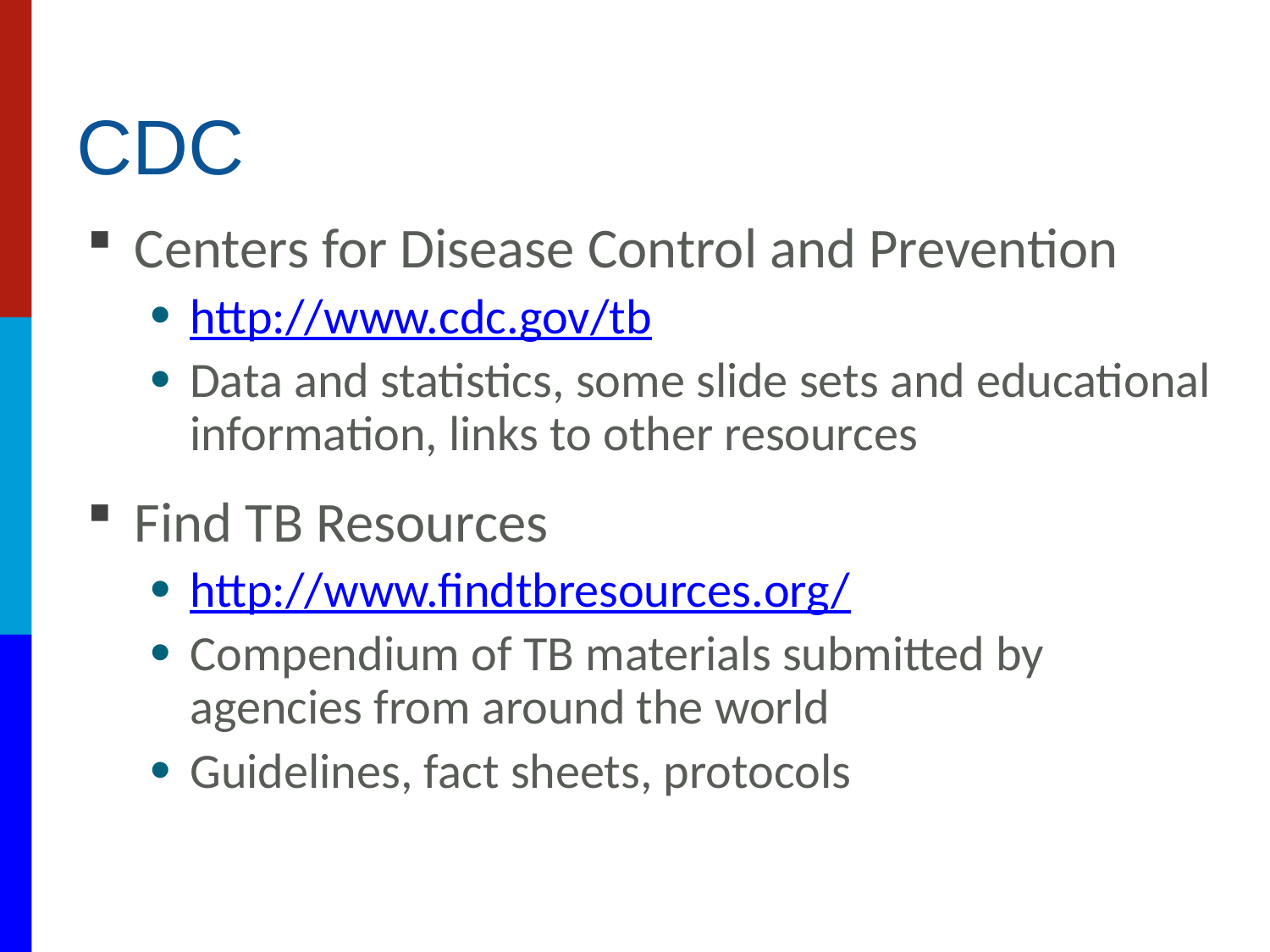

# CDC
Centers for Disease Control and Prevention
http://www.cdc.gov/tb
Data and statistics, some slide sets and educational information, links to other resources
Find TB Resources
http://www.findtbresources.org/
Compendium of TB materials submitted by agencies from around the world
Guidelines, fact sheets, protocols